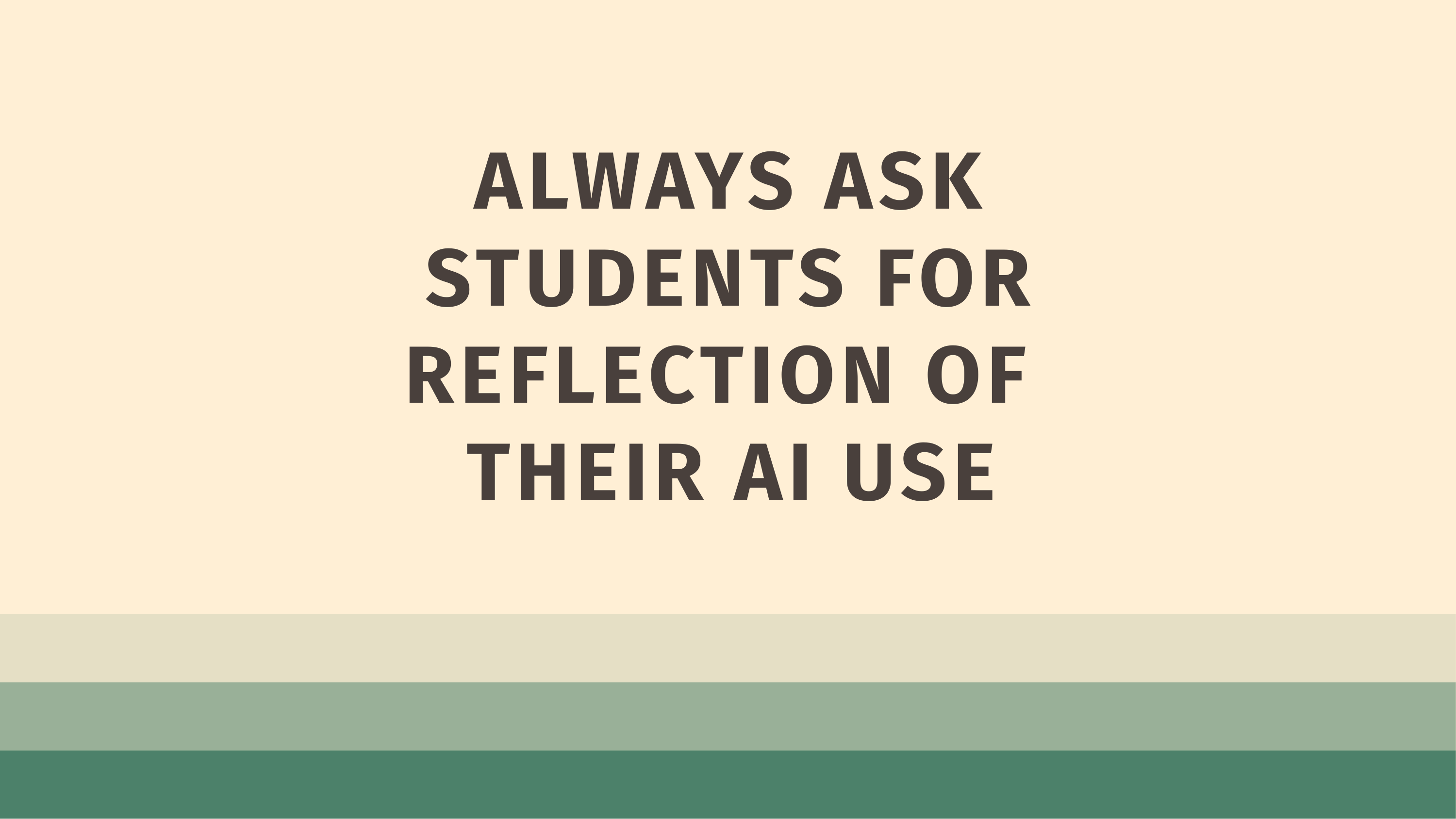

# ALWAYS ASK STUDENTS FOR REFLECTION OF THEIR AI USE